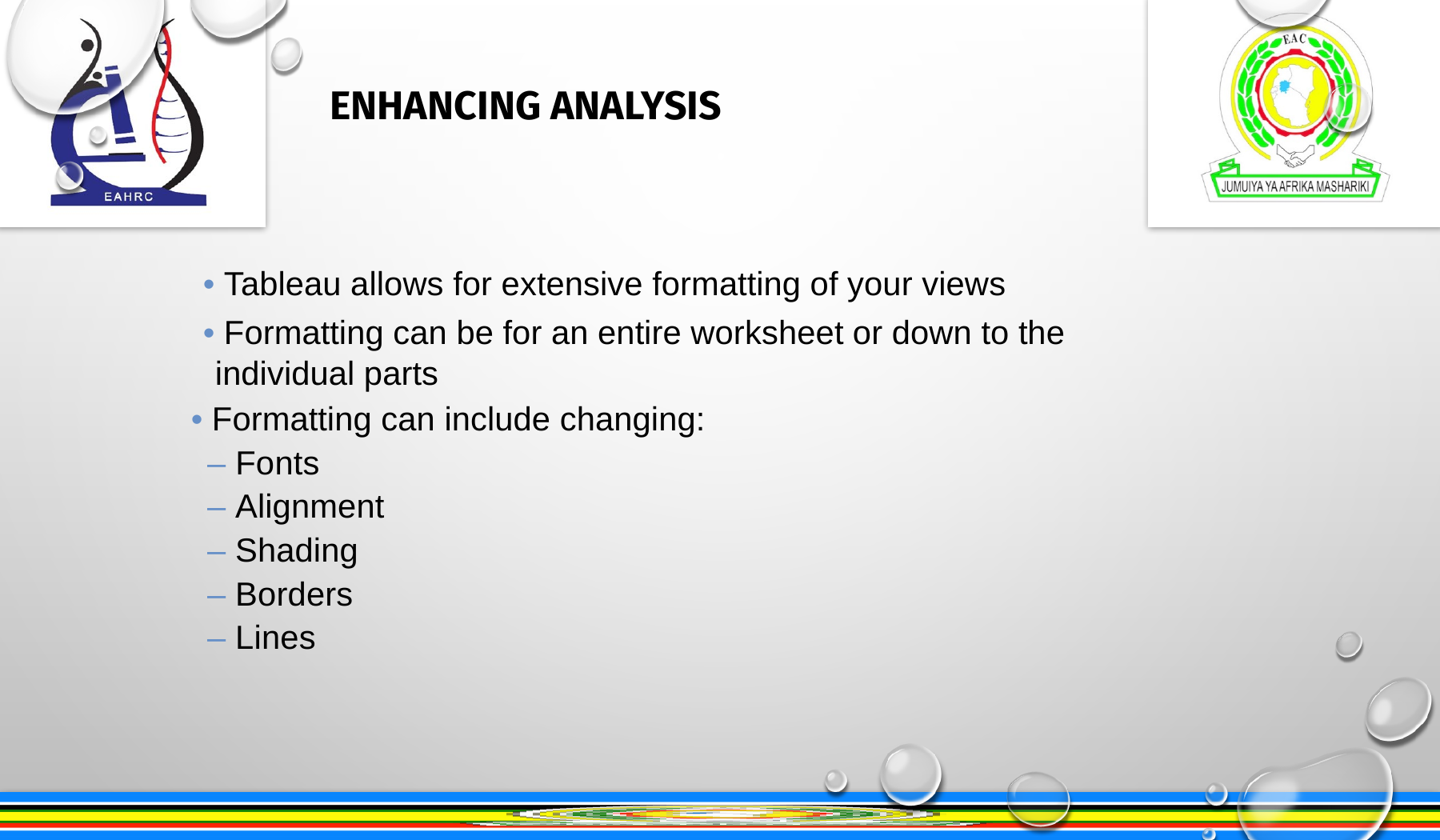

ENHANCING ANALYSIS

• Tableau allows for extensive formatting of your views
• Formatting can be for an entire worksheet or down to the individual parts
• Formatting can include changing:
– Fonts
– Alignment
– Shading
– Borders
– Lines

17